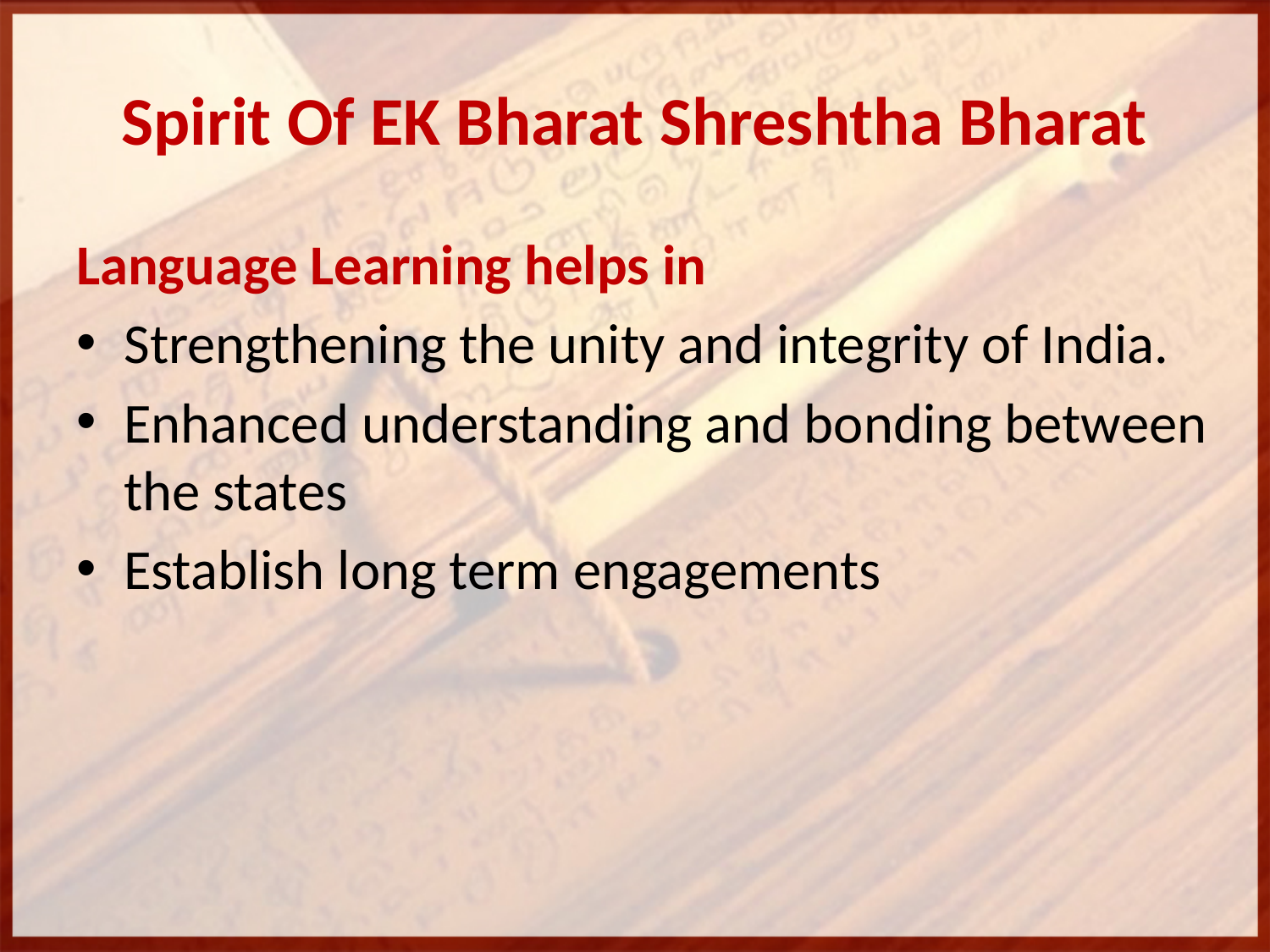

# Spirit Of EK Bharat Shreshtha Bharat
Language Learning helps in
Strengthening the unity and integrity of India.
Enhanced understanding and bonding between the states
Establish long term engagements